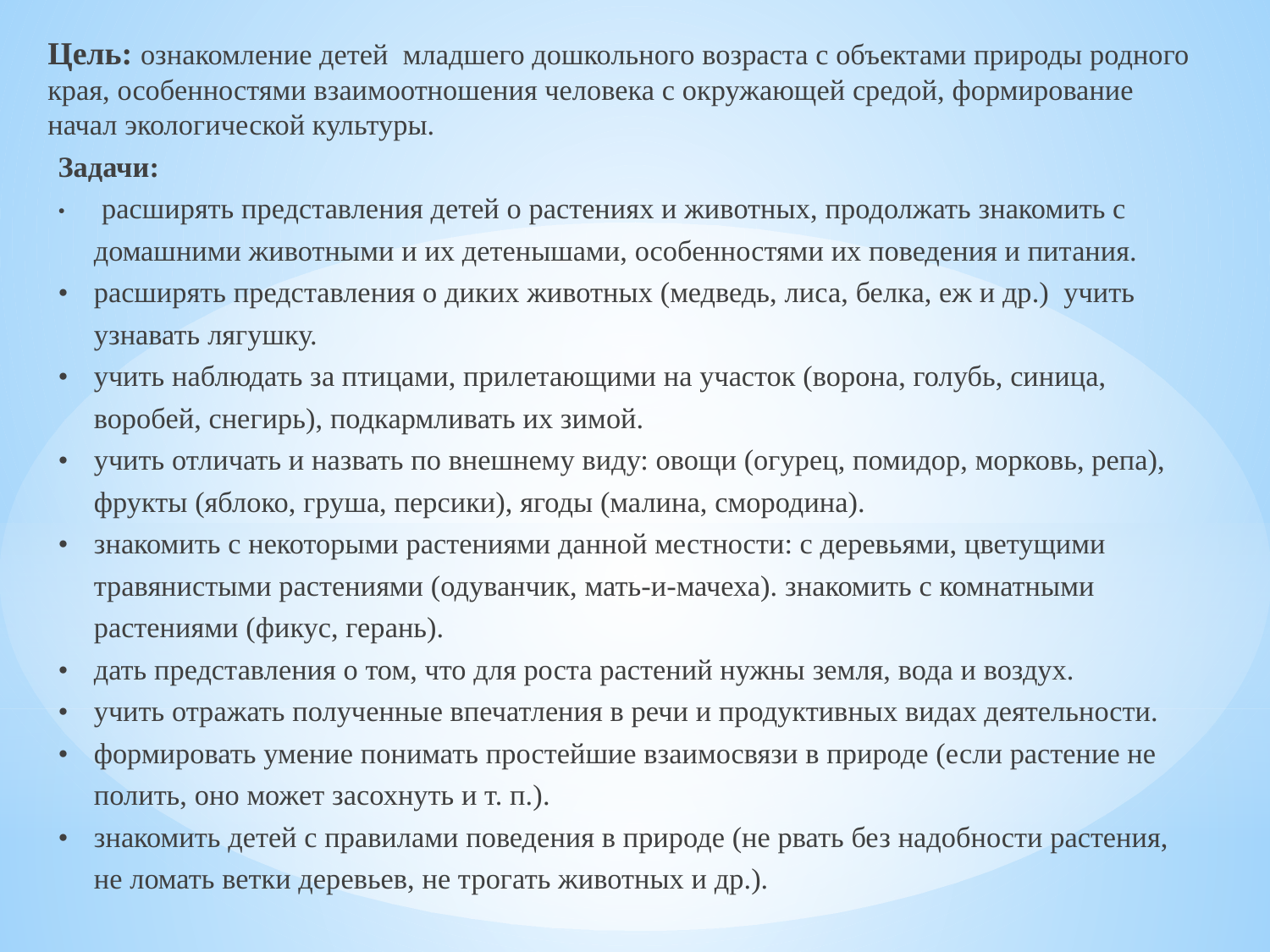

Цель: ознакомление детей  младшего дошкольного возраста с объектами природы родного края, особенностями взаимоотношения человека с окружающей средой, формирование начал экологической культуры.
Задачи:
•	 расширять представления детей о растениях и животных, продолжать знакомить с домашними животными и их детенышами, особенностями их поведения и питания.
•	расширять представления о диких животных (медведь, лиса, белка, еж и др.)  учить узнавать лягушку.
•	учить наблюдать за птицами, прилетающими на участок (ворона, голубь, синица, воробей, снегирь), подкармливать их зимой.
•	учить отличать и назвать по внешнему виду: овощи (огурец, помидор, морковь, репа), фрукты (яблоко, груша, персики), ягоды (малина, смородина).
•	знакомить с некоторыми растениями данной местности: с деревьями, цветущими травянистыми растениями (одуванчик, мать-и-мачеха). знакомить с комнатными растениями (фикус, герань).
•	дать представления о том, что для роста растений нужны земля, вода и воздух.
•	учить отражать полученные впечатления в речи и продуктивных видах деятельности.
•	формировать умение понимать простейшие взаимосвязи в природе (если растение не полить, оно может засохнуть и т. п.).
•	знакомить детей с правилами поведения в природе (не рвать без надобности растения, не ломать ветки деревьев, не трогать животных и др.).